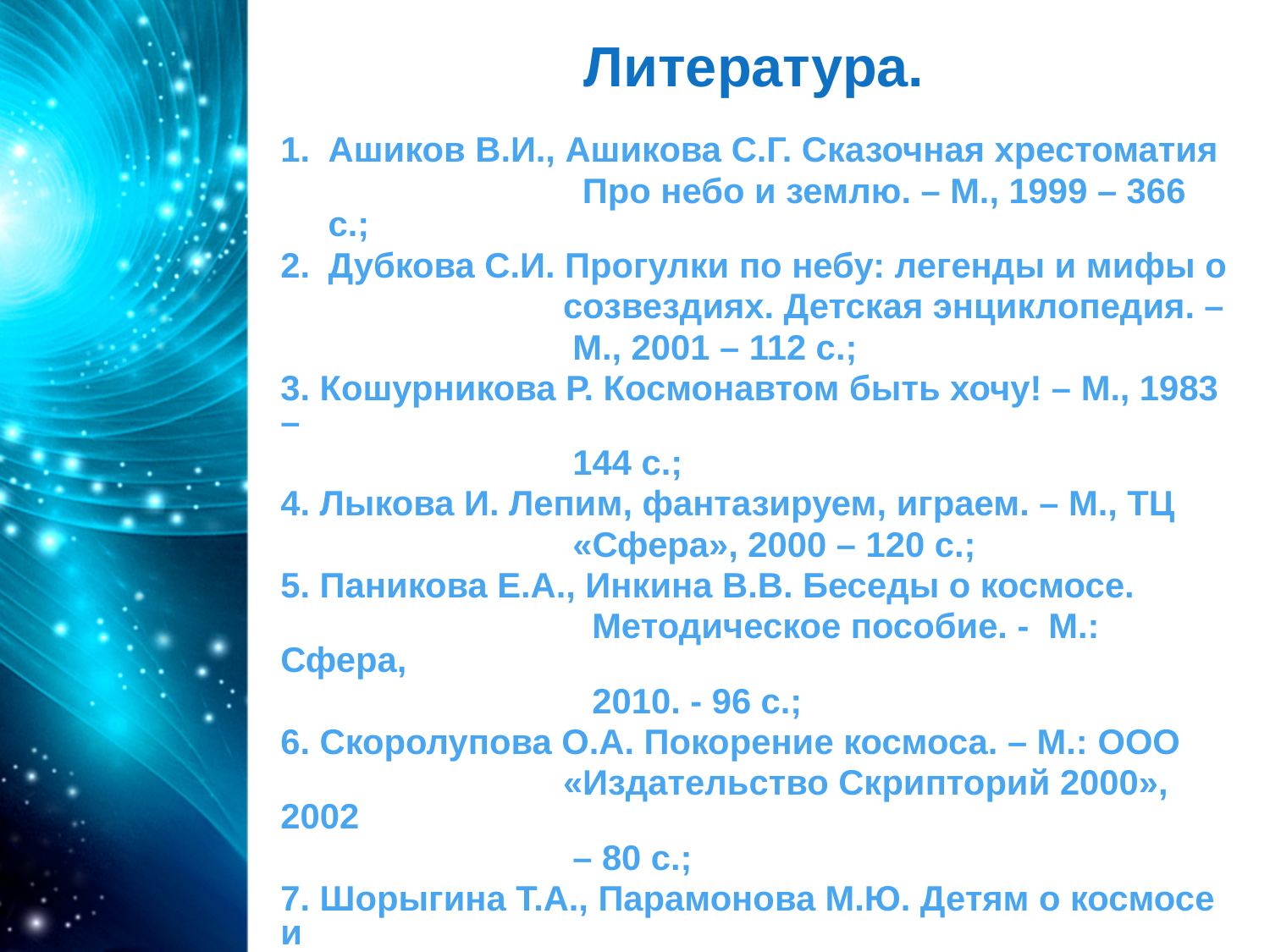

# Литература.
Ашиков В.И., Ашикова С.Г. Сказочная хрестоматия
                               Про небо и землю. – М., 1999 – 366 с.;
Дубкова С.И. Прогулки по небу: легенды и мифы о
                             созвездиях. Детская энциклопедия. –
                              М., 2001 – 112 с.;
3. Кошурникова Р. Космонавтом быть хочу! – М., 1983 –
                              144 с.;
4. Лыкова И. Лепим, фантазируем, играем. – М., ТЦ
                              «Сфера», 2000 – 120 с.;
5. Паникова Е.А., Инкина В.В. Беседы о космосе.
                                Методическое пособие. -  М.: Сфера,
                                2010. - 96 с.;
6. Скоролупова О.А. Покорение космоса. – М.: ООО
                             «Издательство Скрипторий 2000», 2002
                              – 80 с.;
7. Шорыгина Т.А., Парамонова М.Ю. Детям о космосе и
                               Юрии Гагарине – первом космонавте
                               Земли: Беседы, досуги, рассказы – М.:
                               ТЦ Сфера, 2011. – 128с.